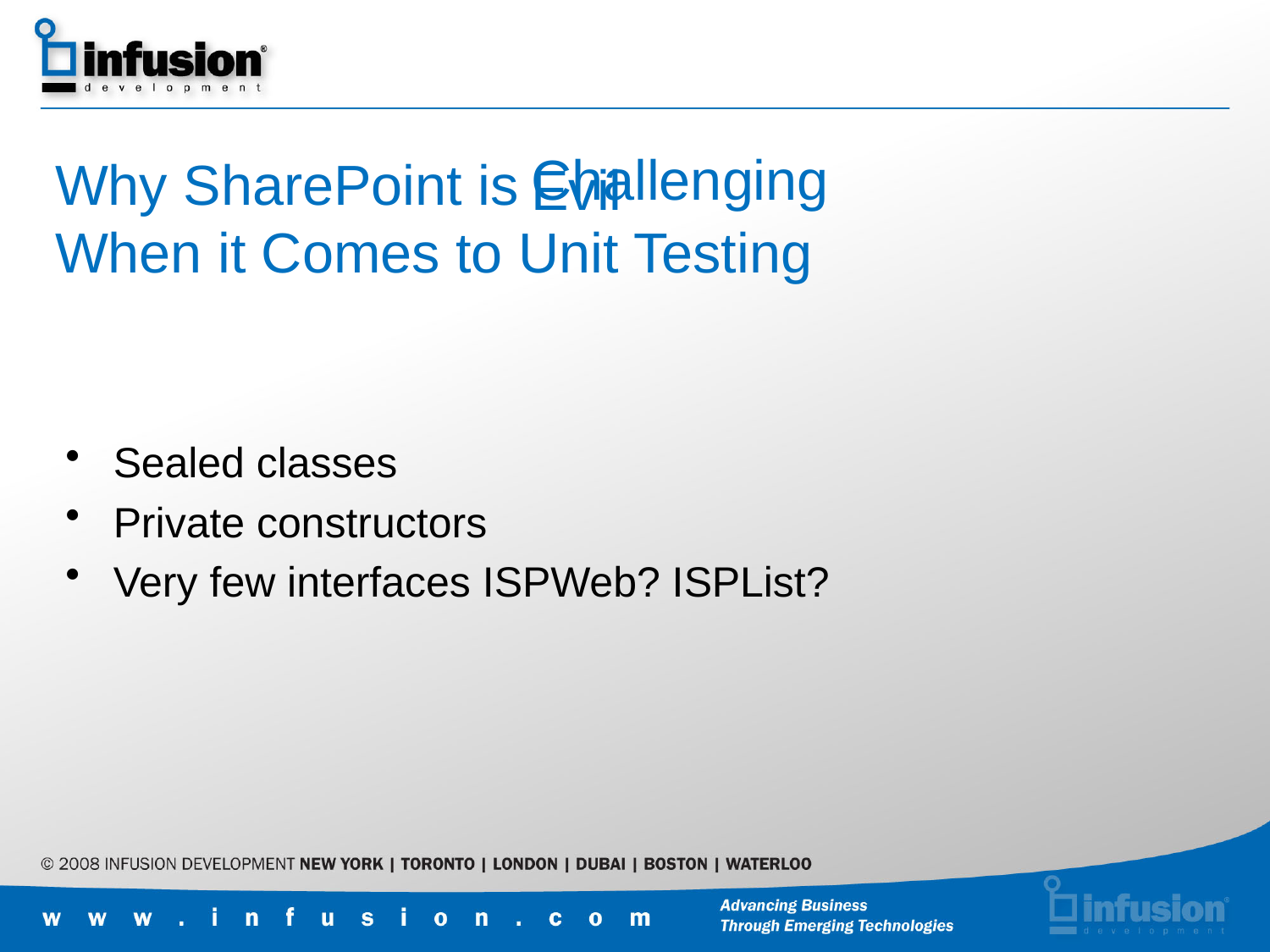

# Why SharePoint is When it Comes to Unit Testing
Challenging
Evil

Sealed classes
Private constructors
Very few interfaces ISPWeb? ISPList?